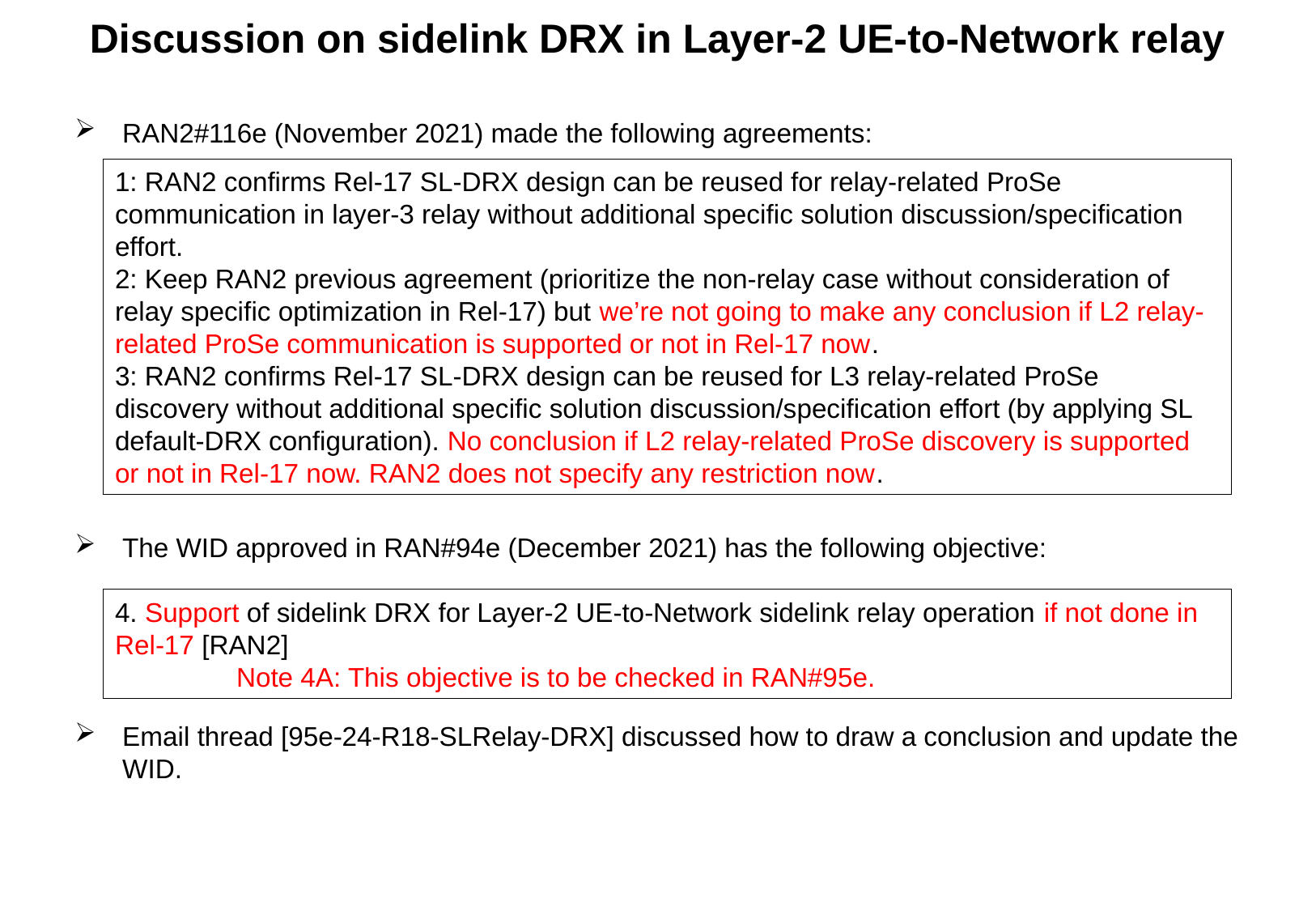

# Discussion on sidelink DRX in Layer-2 UE-to-Network relay
RAN2#116e (November 2021) made the following agreements:

The WID approved in RAN#94e (December 2021) has the following objective:

Email thread [95e-24-R18-SLRelay-DRX] discussed how to draw a conclusion and update the WID.
1: RAN2 confirms Rel-17 SL-DRX design can be reused for relay-related ProSe communication in layer-3 relay without additional specific solution discussion/specification effort.
2: Keep RAN2 previous agreement (prioritize the non-relay case without consideration of relay specific optimization in Rel-17) but we’re not going to make any conclusion if L2 relay-related ProSe communication is supported or not in Rel-17 now.
3: RAN2 confirms Rel-17 SL-DRX design can be reused for L3 relay-related ProSe discovery without additional specific solution discussion/specification effort (by applying SL default-DRX configuration). No conclusion if L2 relay-related ProSe discovery is supported or not in Rel-17 now. RAN2 does not specify any restriction now.
4. Support of sidelink DRX for Layer-2 UE-to-Network sidelink relay operation if not done in Rel-17 [RAN2]
	Note 4A: This objective is to be checked in RAN#95e.